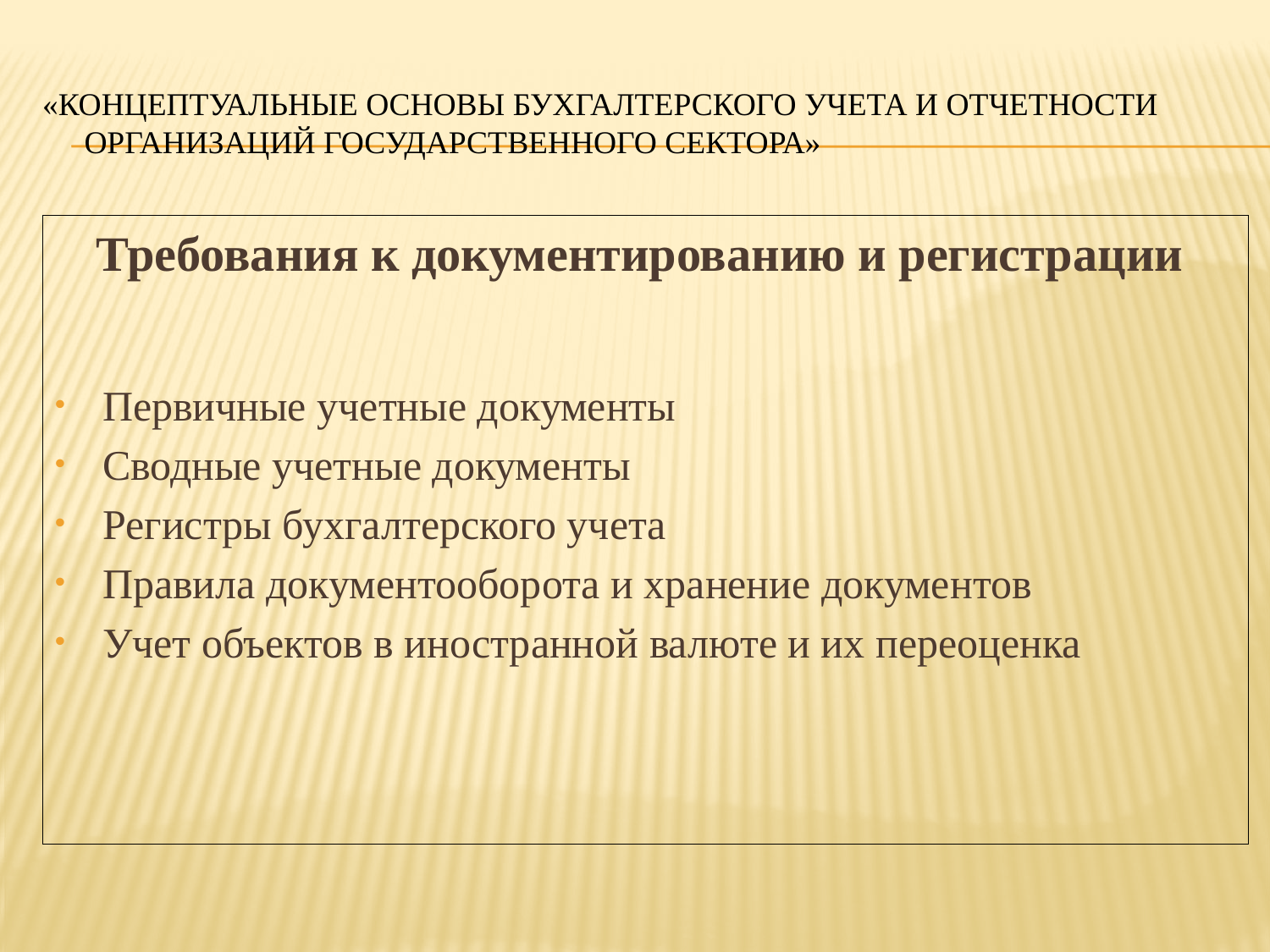

# «Концептуальные основы бухгалтерского учета и отчетности организаций государственного сектора»

Требования к документированию и регистрации

Первичные учетные документы
Сводные учетные документы
Регистры бухгалтерского учета
Правила документооборота и хранение документов
Учет объектов в иностранной валюте и их переоценка